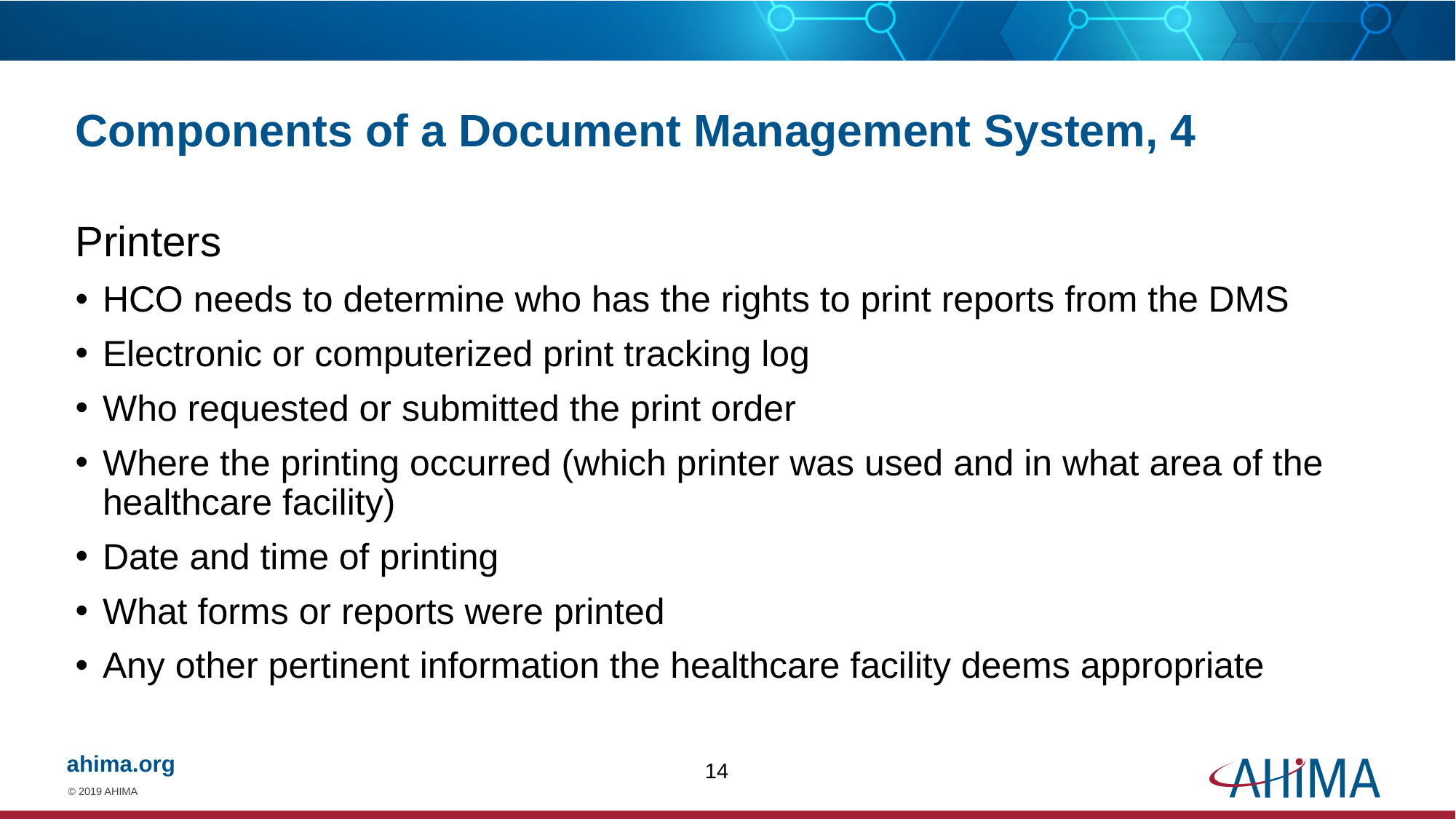

# Components of a Document Management System, 4
Printers
HCO needs to determine who has the rights to print reports from the DMS
Electronic or computerized print tracking log
Who requested or submitted the print order
Where the printing occurred (which printer was used and in what area of the healthcare facility)
Date and time of printing
What forms or reports were printed
Any other pertinent information the healthcare facility deems appropriate